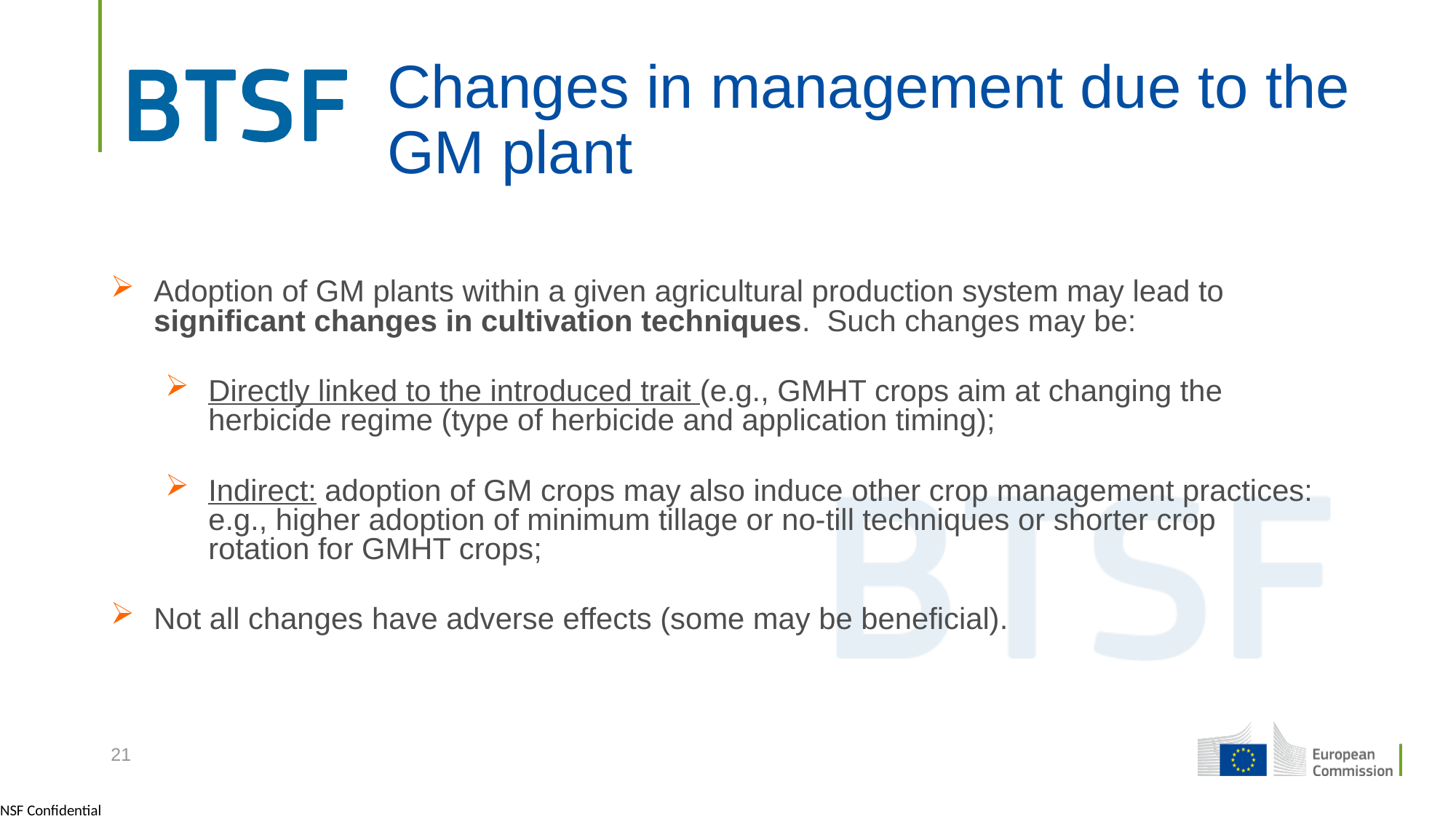

# Changes in management due to the GM plant
:
Adoption of GM plants within a given agricultural production system may lead to significant changes in cultivation techniques.  Such changes may be:

Directly linked to the introduced trait (e.g., GMHT crops aim at changing the herbicide regime (type of herbicide and application timing);

Indirect: adoption of GM crops may also induce other crop management practices: e.g., higher adoption of minimum tillage or no-till techniques or shorter crop rotation for GMHT crops;

Not all changes have adverse effects (some may be beneficial).

21